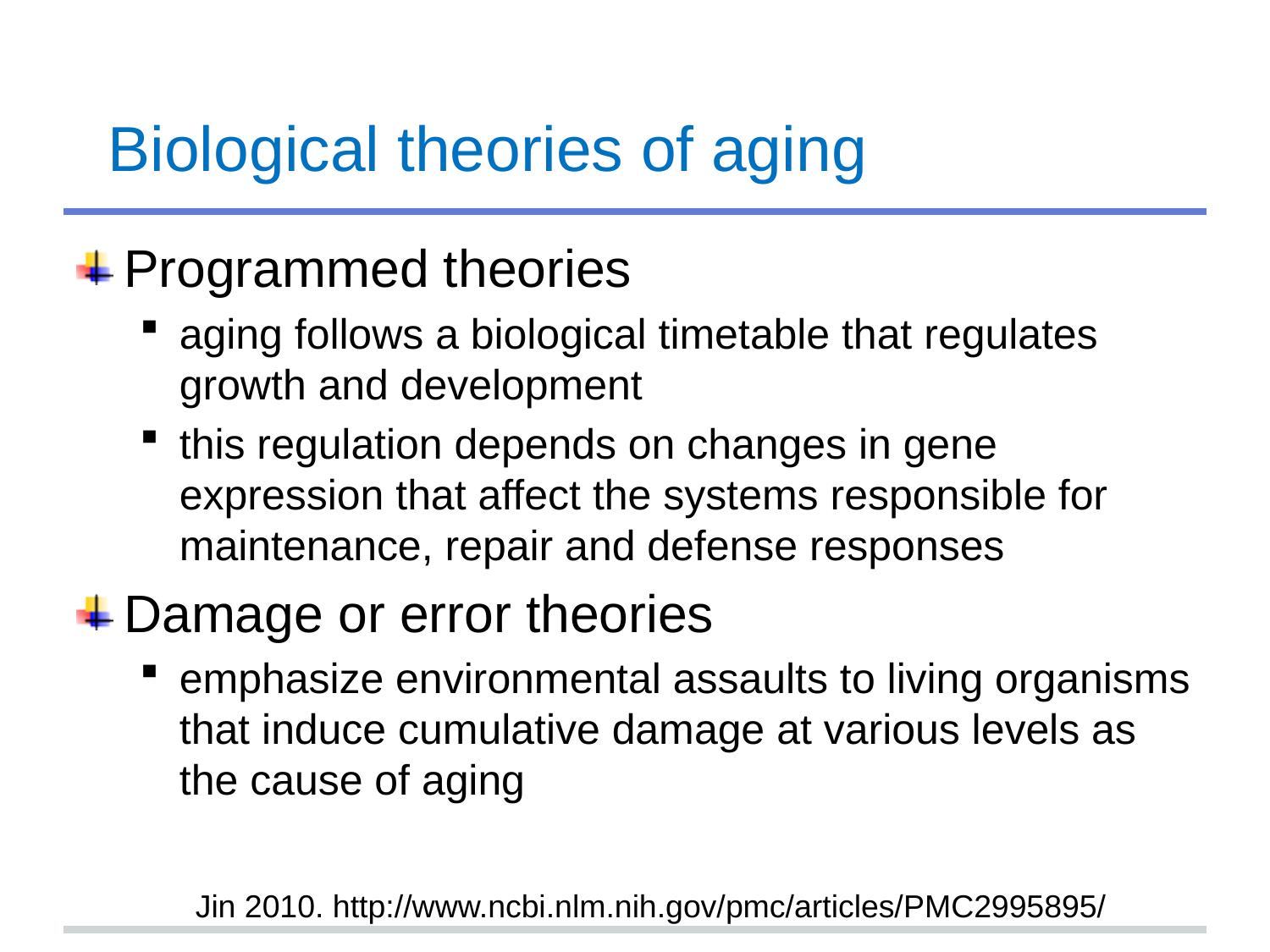

# Biological theories of aging
Programmed theories
aging follows a biological timetable that regulates growth and development
this regulation depends on changes in gene expression that affect the systems responsible for maintenance, repair and defense responses
Damage or error theories
emphasize environmental assaults to living organisms that induce cumulative damage at various levels as the cause of aging
Jin 2010. http://www.ncbi.nlm.nih.gov/pmc/articles/PMC2995895/